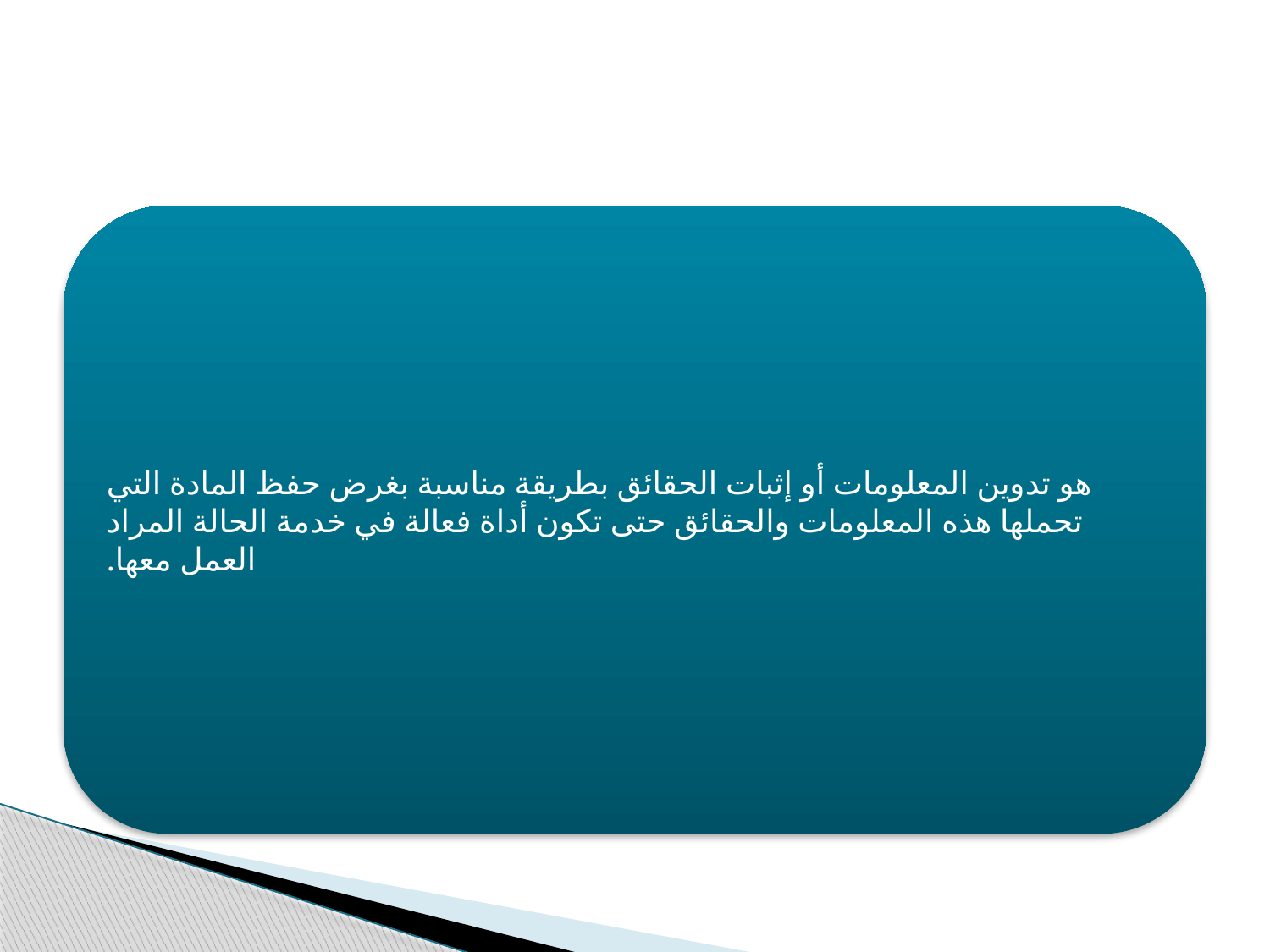

#
هو تدوين المعلومات أو إثبات الحقائق بطريقة مناسبة بغرض حفظ المادة التي تحملها هذه المعلومات والحقائق حتى تكون أداة فعالة في خدمة الحالة المراد العمل معها.